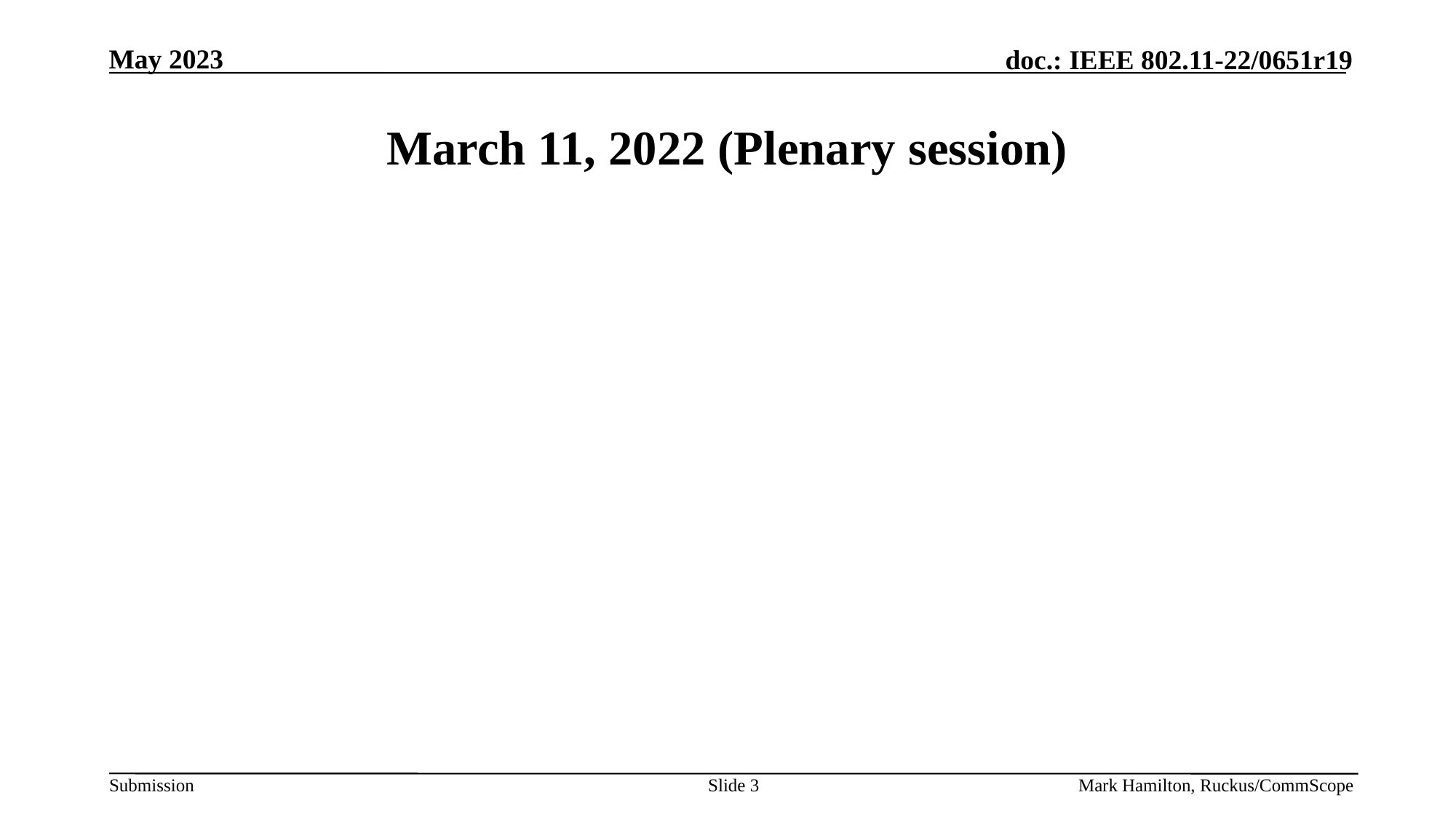

# March 11, 2022 (Plenary session)
Slide 3